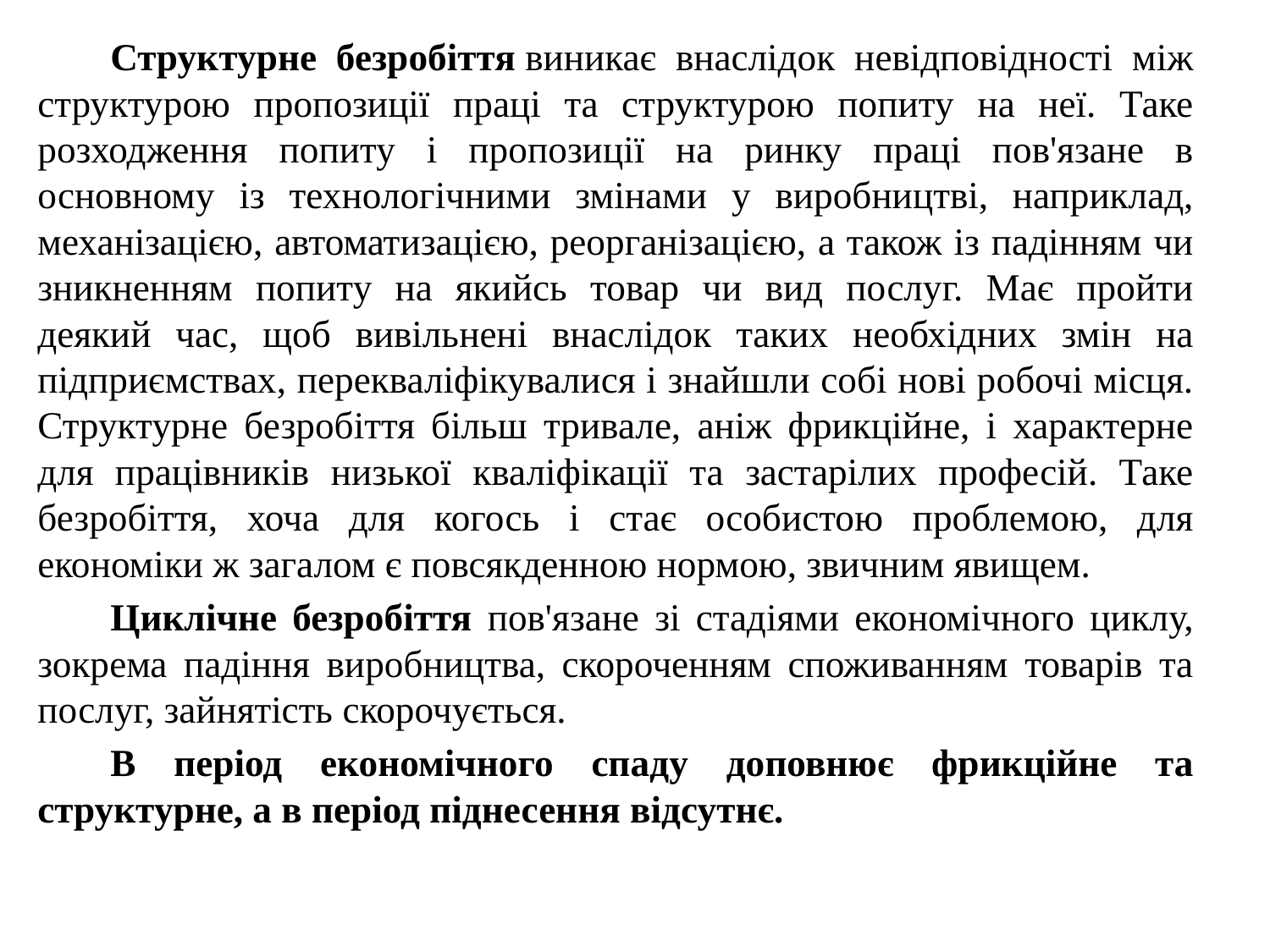

Структурне безробіття виникає внаслідок невідповідності між структурою пропозиції праці та структурою попиту на неї. Таке розходження попиту і пропозиції на ринку праці пов'язане в основному із технологічними змінами у виробництві, наприклад, механізацією, автоматизацією, реорганізацією, а також із падінням чи зникненням попиту на якийсь товар чи вид послуг. Має пройти деякий час, щоб вивільнені внаслідок таких необхідних змін на підприємствах, перекваліфікувалися і знайшли собі нові робочі місця. Структурне безробіття більш тривале, аніж фрикційне, і характерне для працівників низької кваліфікації та застарілих професій. Таке безробіття, хоча для когось і стає особистою проблемою, для економіки ж загалом є повсякденною нормою, звичним явищем.
Циклічне безробіття пов'язане зі стадіями економічного циклу, зокрема падіння виробництва, скороченням споживанням товарів та послуг, зайнятість скорочується.
В період економічного спаду доповнює фрикційне та структурне, а в період піднесення відсутнє.